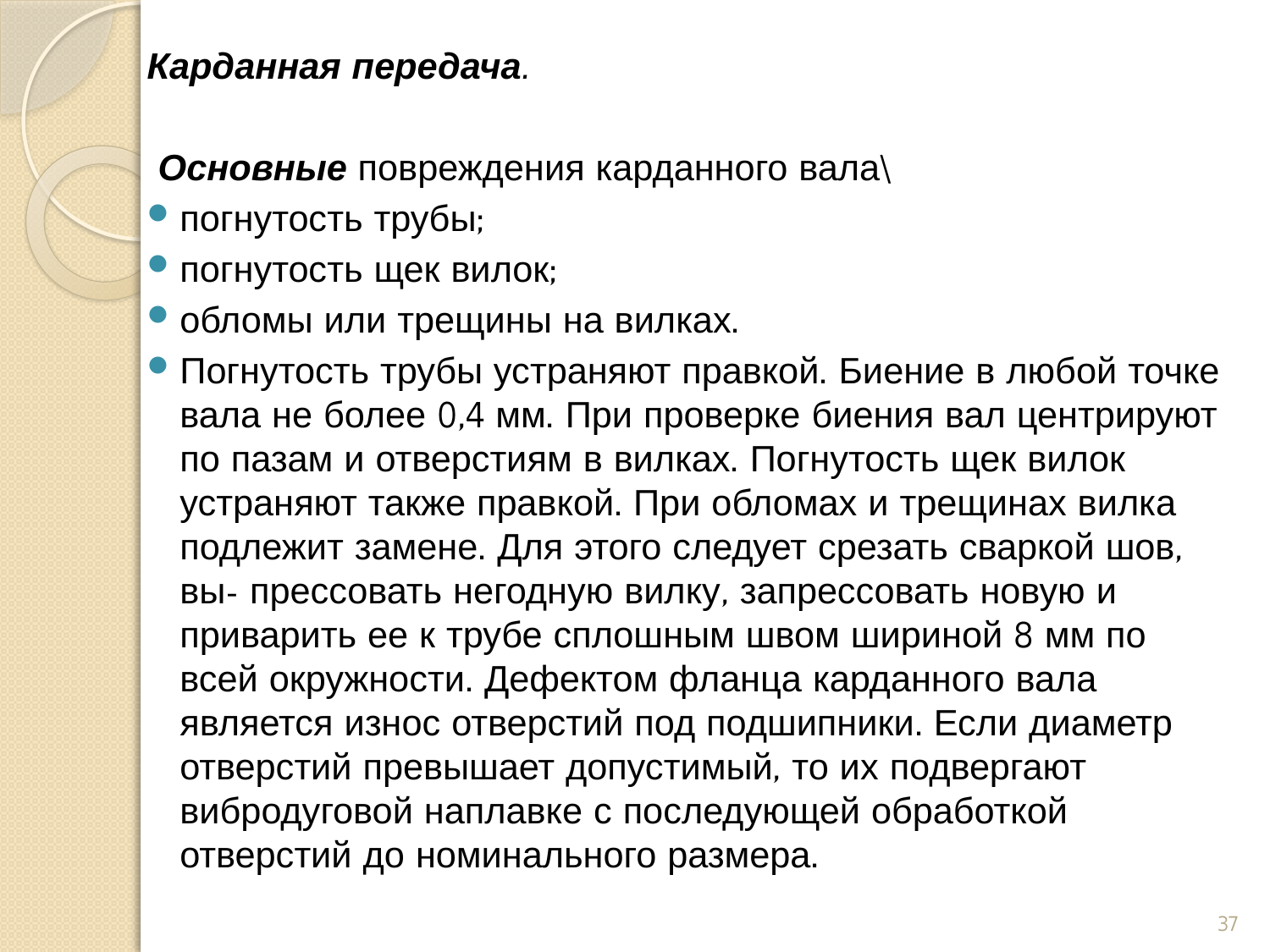

Карданная передача.

 Основные повреждения карданного вала\
погнутость трубы;
погнутость щек вилок;
обломы или трещины на вилках.
Погнутость трубы устраняют правкой. Биение в любой точке вала не более 0,4 мм. При проверке биения вал центри­руют по пазам и отверстиям в вилках. Погнутость щек вилок устраняют также правкой. При обломах и трещинах вилка подлежит замене. Для этого следует срезать сваркой шов, вы- прессовать негодную вилку, запрессовать новую и приварить ее к трубе сплошным швом шириной 8 мм по всей окруж­ности. Дефектом фланца карданного вала является износ от­верстий под подшипники. Если диаметр отверстий превышает допустимый, то их подвергают вибродуговой наплавке с по­следующей обработкой отверстий до номинального размера.
37